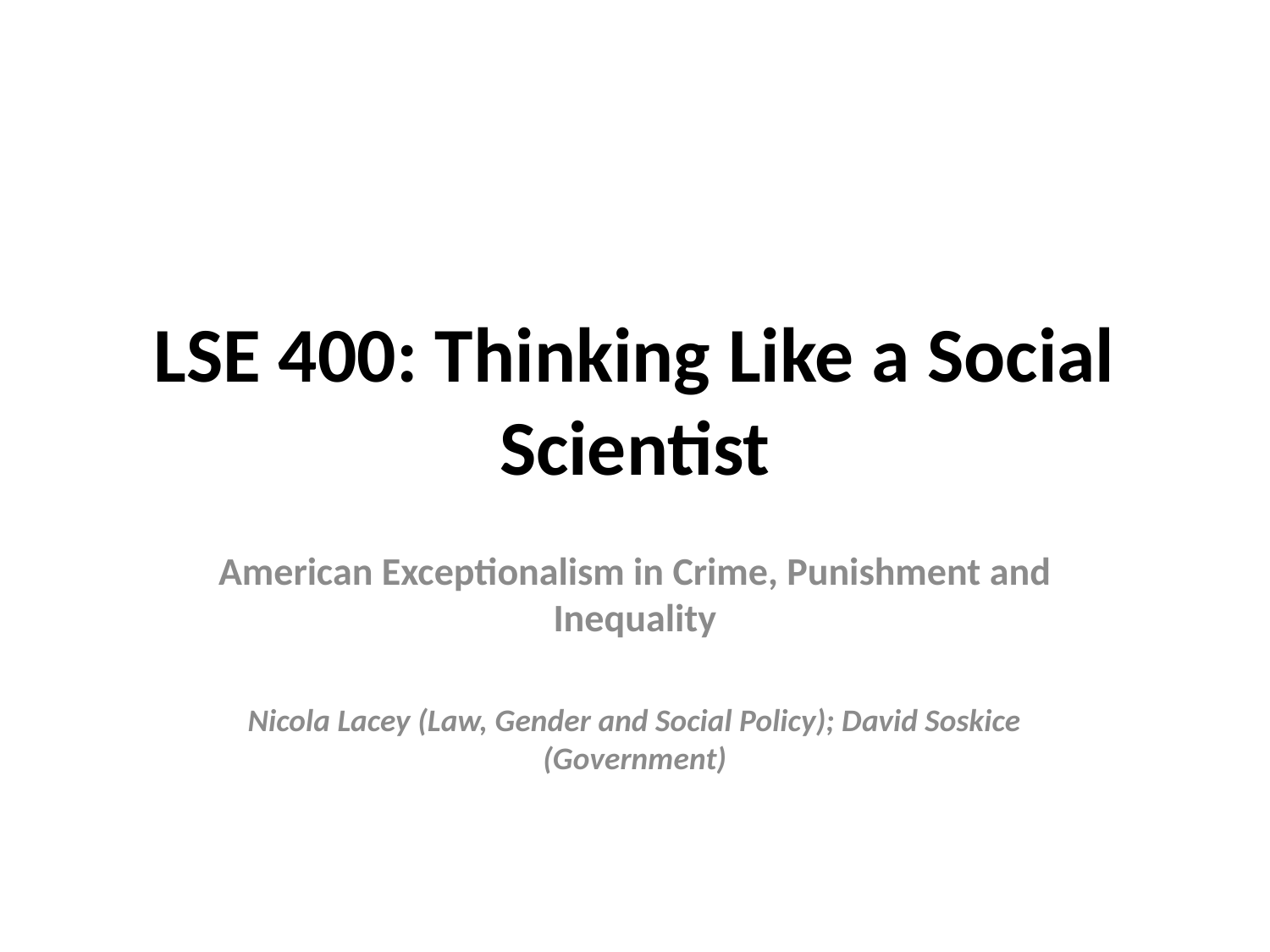

# LSE 400: Thinking Like a Social Scientist
American Exceptionalism in Crime, Punishment and Inequality

Nicola Lacey (Law, Gender and Social Policy); David Soskice (Government)